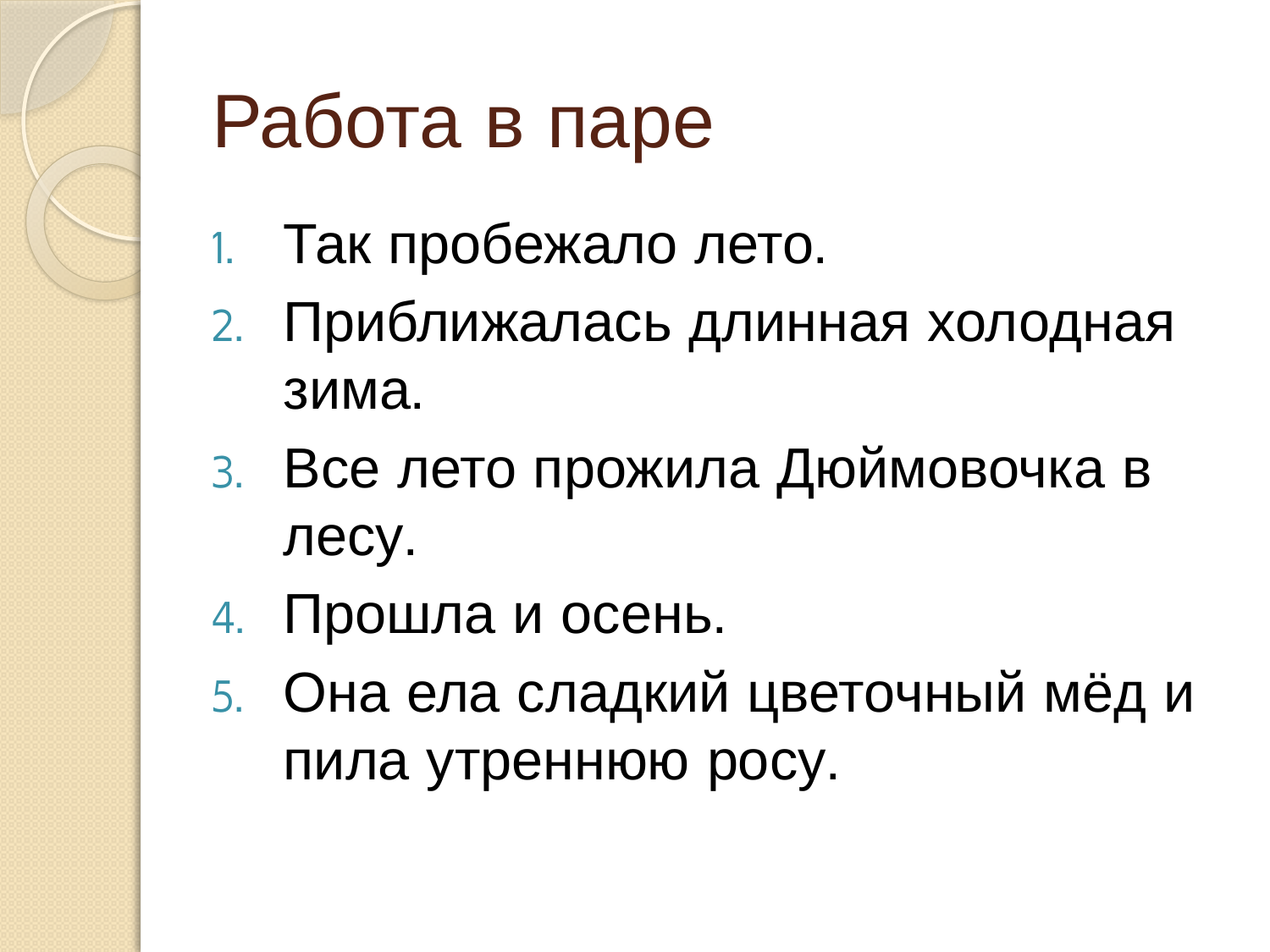

# Работа в паре
Так пробежало лето.
Приближалась длинная холодная зима.
Все лето прожила Дюймовочка в лесу.
Прошла и осень.
Она ела сладкий цветочный мёд и пила утреннюю росу.